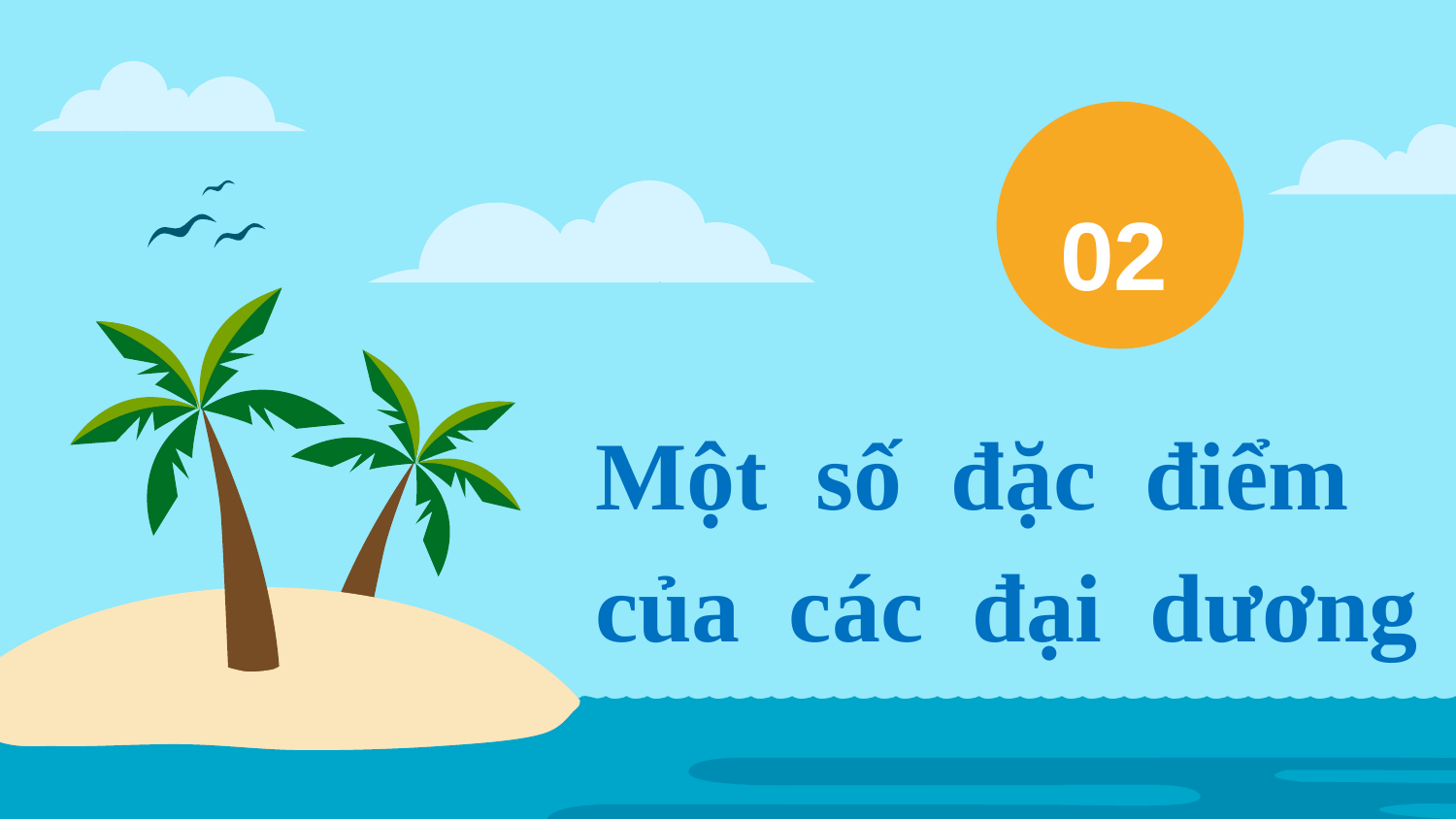

02

Một  số  đặc  điểm
của  các  đại  dương